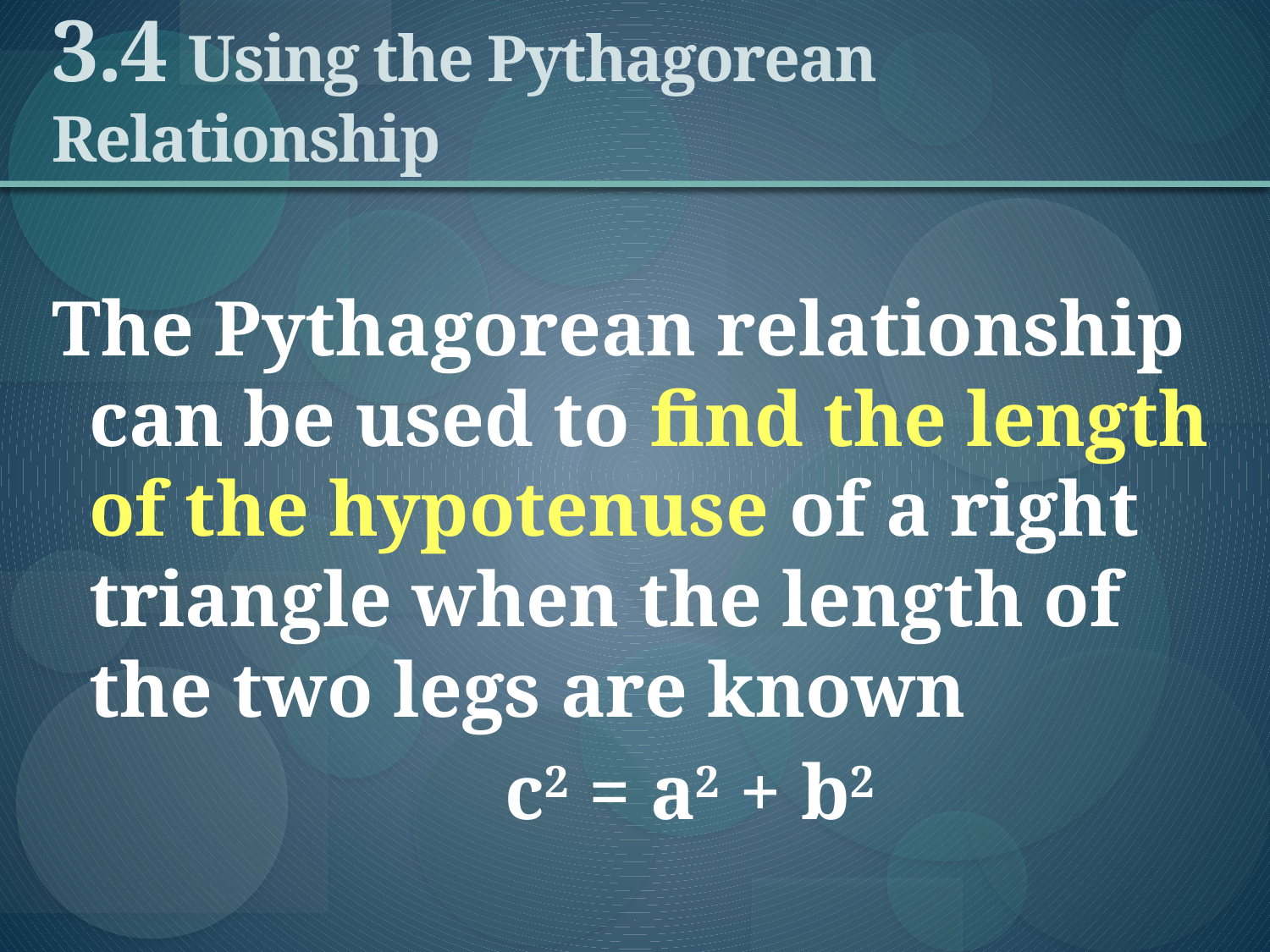

# 3.4 Using the Pythagorean Relationship

The Pythagorean relationship can be used to find the length of the hypotenuse of a right triangle when the length of the two legs are known
                       c2 = a2 + b2